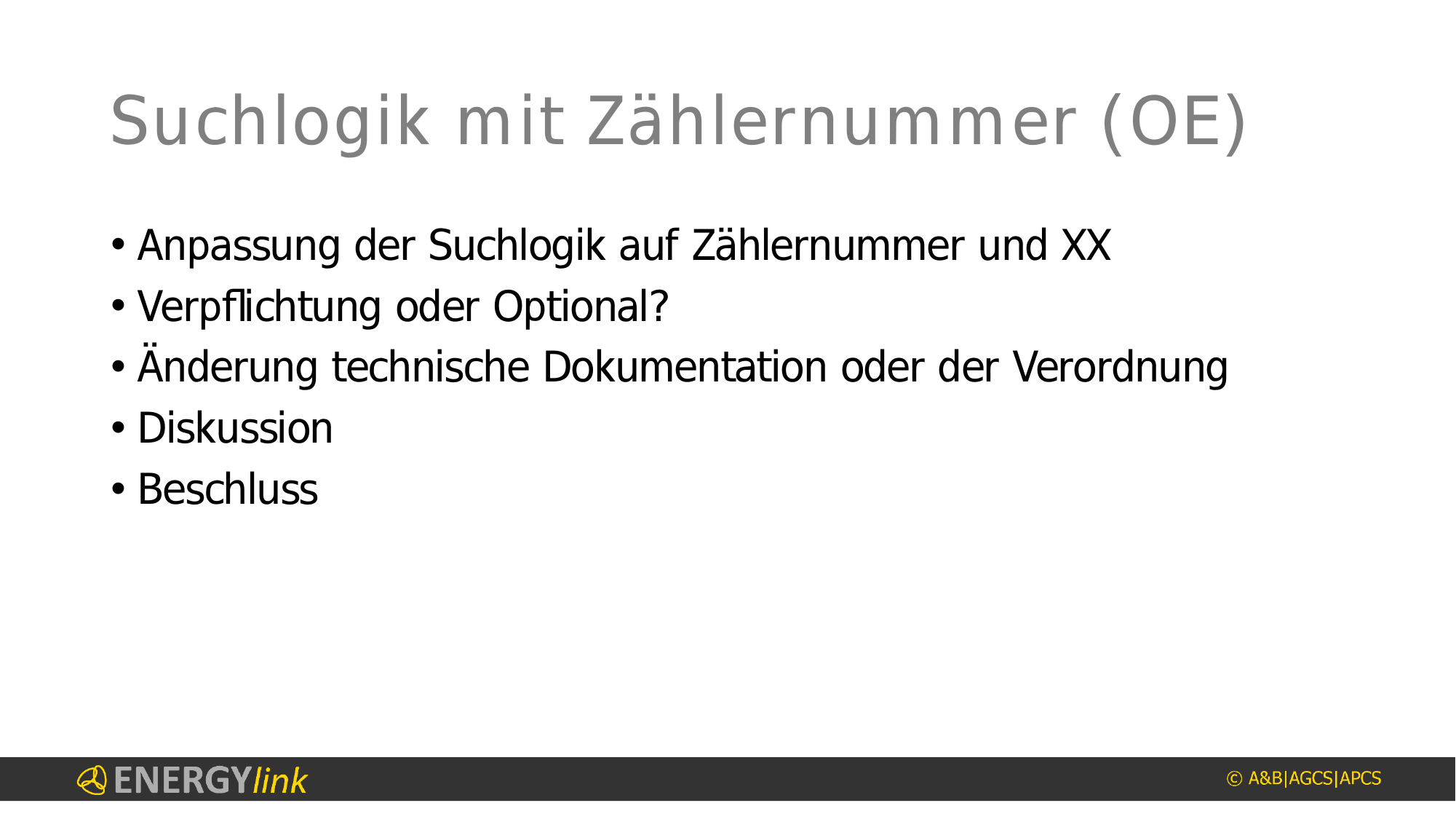

# Suchlogik mit Zählernummer (OE)
Anpassung der Suchlogik auf Zählernummer und XX
Verpflichtung oder Optional?
Änderung technische Dokumentation oder der Verordnung
Diskussion
Beschluss